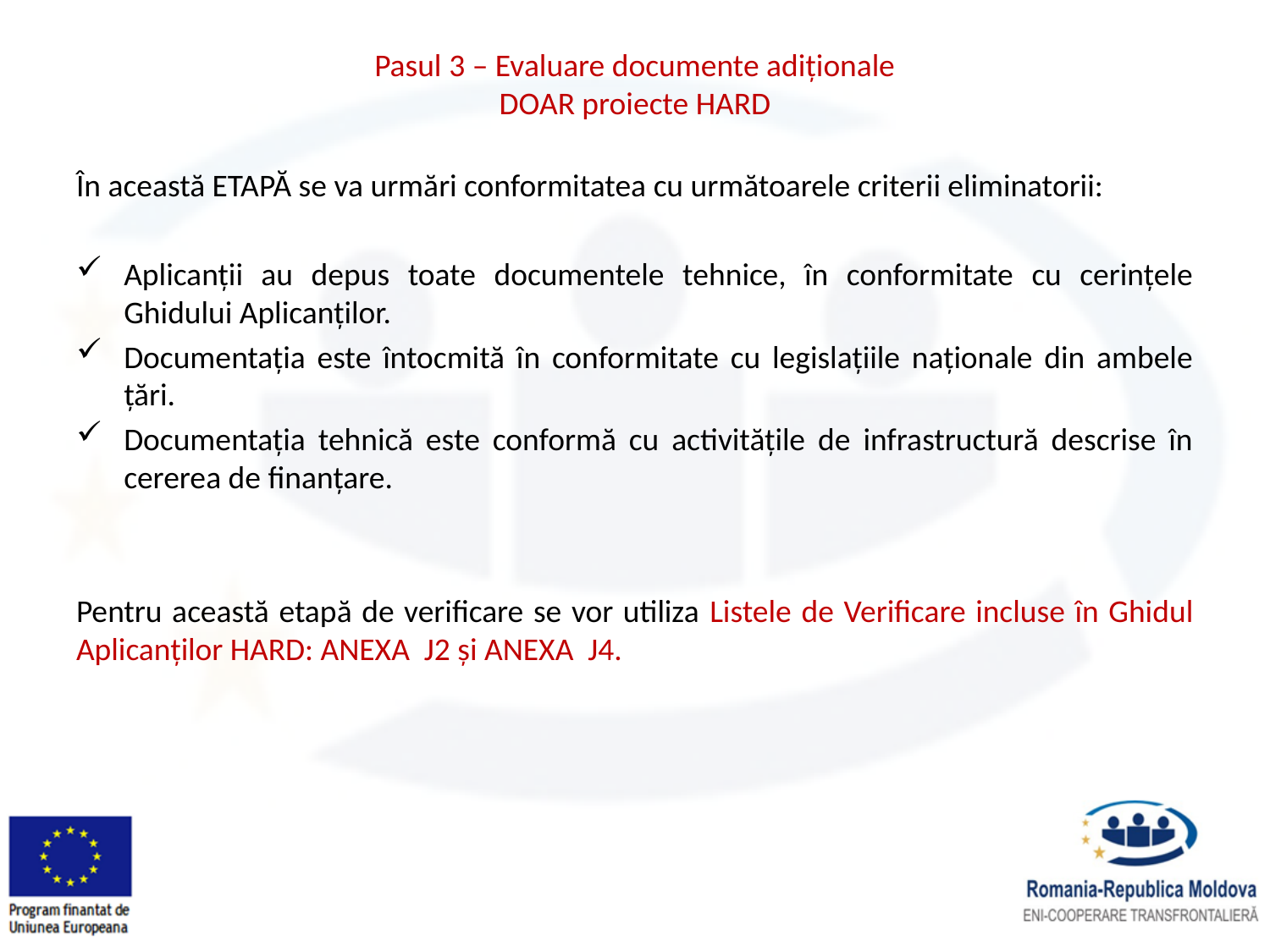

# Pasul 3 – Evaluare documente adiţionale DOAR proiecte HARD
În această ETAPĂ se va urmări conformitatea cu următoarele criterii eliminatorii:

Aplicanţii au depus toate documentele tehnice, în conformitate cu cerinţele Ghidului Aplicanţilor.
Documentaţia este întocmită în conformitate cu legislaţiile naţionale din ambele ţări.
Documentaţia tehnică este conformă cu activităţile de infrastructură descrise în cererea de finanţare.

Pentru această etapă de verificare se vor utiliza Listele de Verificare incluse în Ghidul Aplicanţilor HARD: ANEXA  J2 şi ANEXA  J4.